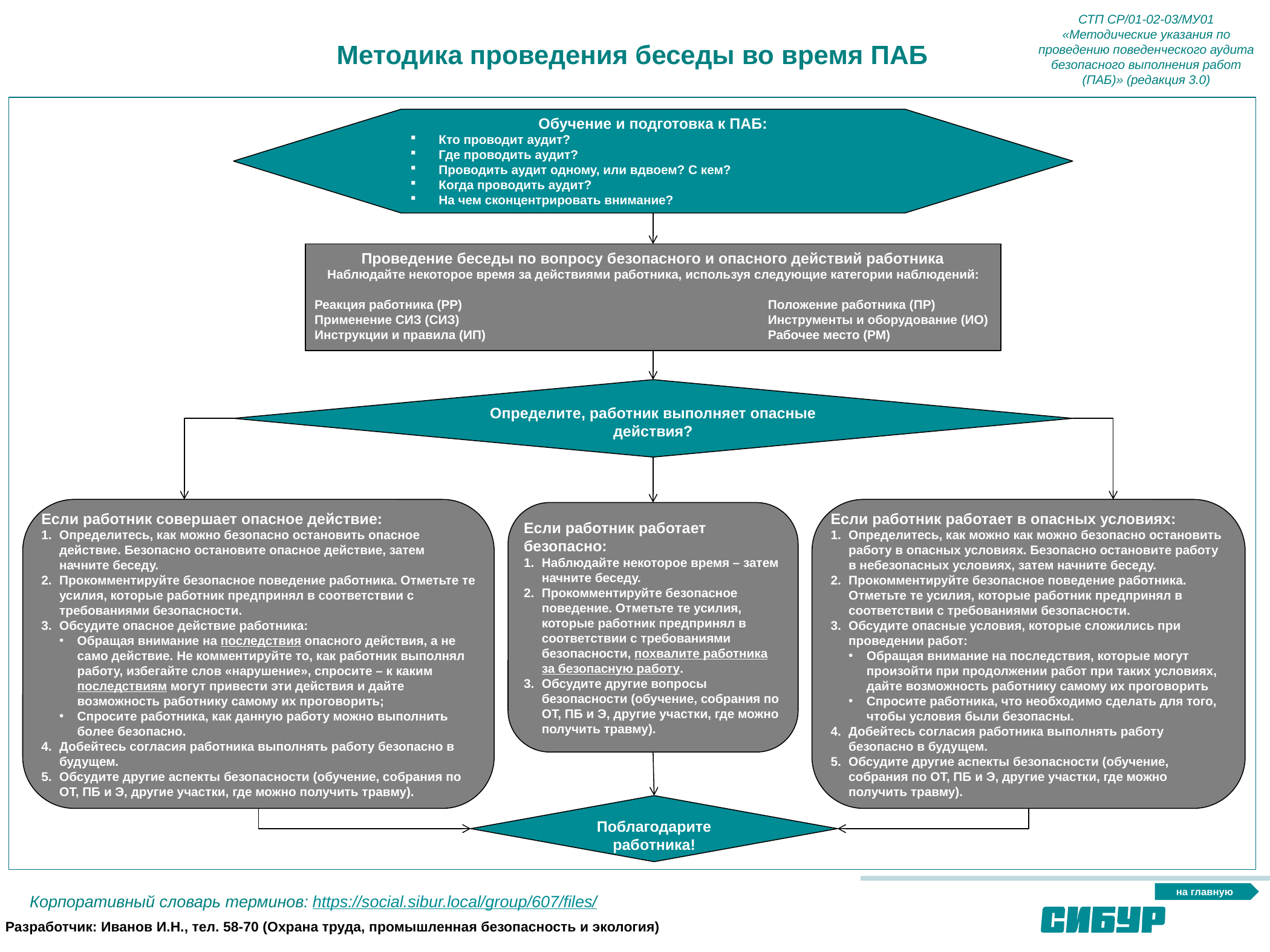

СТП СР/01-02-03/МУ01 «Методические указания по проведению поведенческого аудита безопасного выполнения работ (ПАБ)» (редакция 3.0)
Методика проведения беседы во время ПАБ

Обучение и подготовка к ПАБ:
Кто проводит аудит?
Где проводить аудит?
Проводить аудит одному, или вдвоем? С кем?
Когда проводить аудит?
На чем сконцентрировать внимание?
Проведение беседы по вопросу безопасного и опасного действий работника
Наблюдайте некоторое время за действиями работника, используя следующие категории наблюдений:

Реакция работника (РР)				Положение работника (ПР)
Применение СИЗ (СИЗ)				Инструменты и оборудование (ИО)
Инструкции и правила (ИП)				Рабочее место (РМ)
Определите, работник выполняет опасные действия?
Если работник совершает опасное действие:
Определитесь, как можно безопасно остановить опасное действие. Безопасно остановите опасное действие, затем начните беседу.
Прокомментируйте безопасное поведение работника. Отметьте те усилия, которые работник предпринял в соответствии с требованиями безопасности.
Обсудите опасное действие работника:
Обращая внимание на последствия опасного действия, а не само действие. Не комментируйте то, как работник выполнял работу, избегайте слов «нарушение», спросите – к каким последствиям могут привести эти действия и дайте возможность работнику самому их проговорить;
Спросите работника, как данную работу можно выполнить более безопасно.
Добейтесь согласия работника выполнять работу безопасно в будущем.
Обсудите другие аспекты безопасности (обучение, собрания по ОТ, ПБ и Э, другие участки, где можно получить травму).
Если работник работает в опасных условиях:
Определитесь, как можно как можно безопасно остановить работу в опасных условиях. Безопасно остановите работу в небезопасных условиях, затем начните беседу.
Прокомментируйте безопасное поведение работника. Отметьте те усилия, которые работник предпринял в соответствии с требованиями безопасности.
Обсудите опасные условия, которые сложились при проведении работ:
Обращая внимание на последствия, которые могут произойти при продолжении работ при таких условиях,  дайте возможность работнику самому их проговорить
Спросите работника, что необходимо сделать для того, чтобы условия были безопасны.
Добейтесь согласия работника выполнять работу безопасно в будущем.
Обсудите другие аспекты безопасности (обучение, собрания по ОТ, ПБ и Э, другие участки, где можно получить травму).
Если работник работает безопасно:
Наблюдайте некоторое время – затем начните беседу.
Прокомментируйте безопасное поведение. Отметьте те усилия, которые работник предпринял в соответствии с требованиями безопасности, похвалите работника за безопасную работу.
Обсудите другие вопросы безопасности (обучение, собрания по ОТ, ПБ и Э, другие участки, где можно получить травму).
Поблагодарите работника!

на главную
Корпоративный словарь терминов: https://social.sibur.local/group/607/files/
Разработчик: Иванов И.Н., тел. 58-70 (Охрана труда, промышленная безопасность и экология)